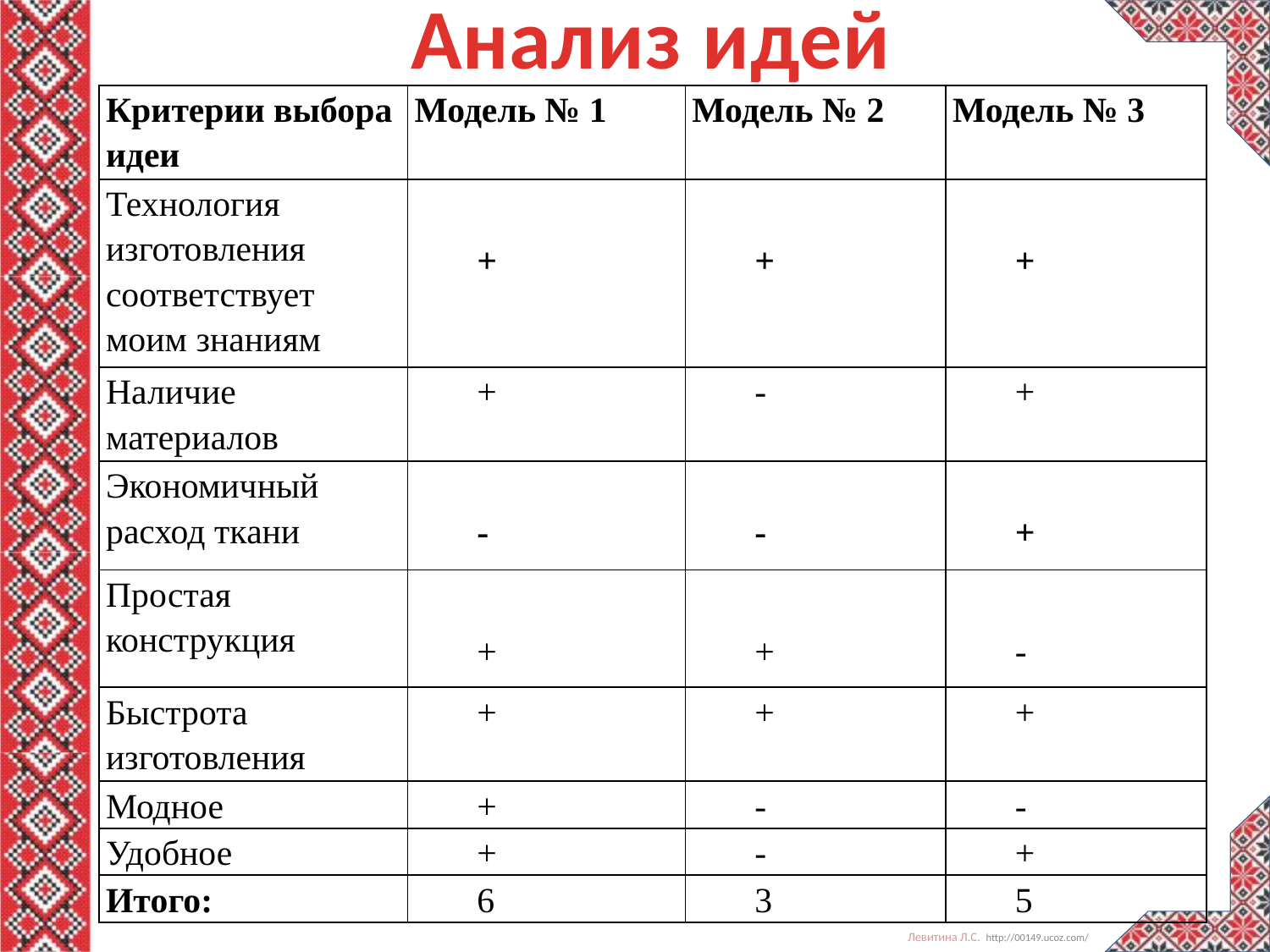

# Анализ идей
| Критерии выбора идеи | Модель № 1 | Модель № 2 | Модель № 3 |
| --- | --- | --- | --- |
| Технология изготовления соответствует моим знаниям | + | + | + |
| Наличие материалов | + | - | + |
| Экономичный расход ткани | - | - | + |
| Простая конструкция | + | + | - |
| Быстрота изготовления | + | + | + |
| Модное | + | - | - |
| Удобное | + | - | + |
| Итого: | 6 | 3 | 5 |